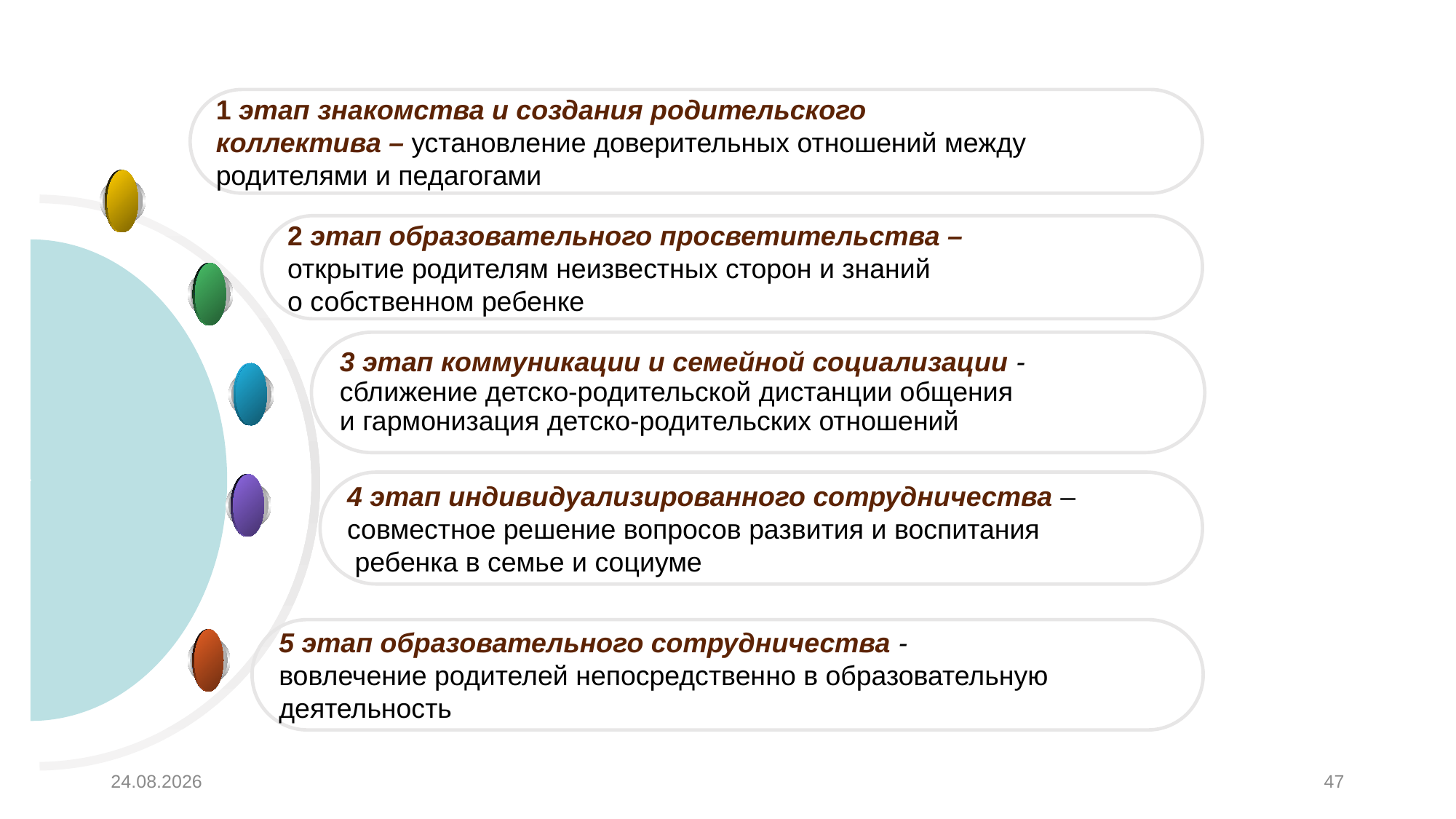

1 этап знакомства и создания родительского
коллектива – установление доверительных отношений между
родителями и педагогами

2 этап образовательного просветительства –
открытие родителям неизвестных сторон и знаний
о собственном ребенке

3 этап коммуникации и семейной социализации -
сближение детско-родительской дистанции общения
и гармонизация детско-родительских отношений

4 этап индивидуализированного сотрудничества –
совместное решение вопросов развития и воспитания
 ребенка в семье и социуме

5 этап образовательного сотрудничества -
вовлечение родителей непосредственно в образовательную
деятельность

24.08.2026
47
Венкова З.Л.